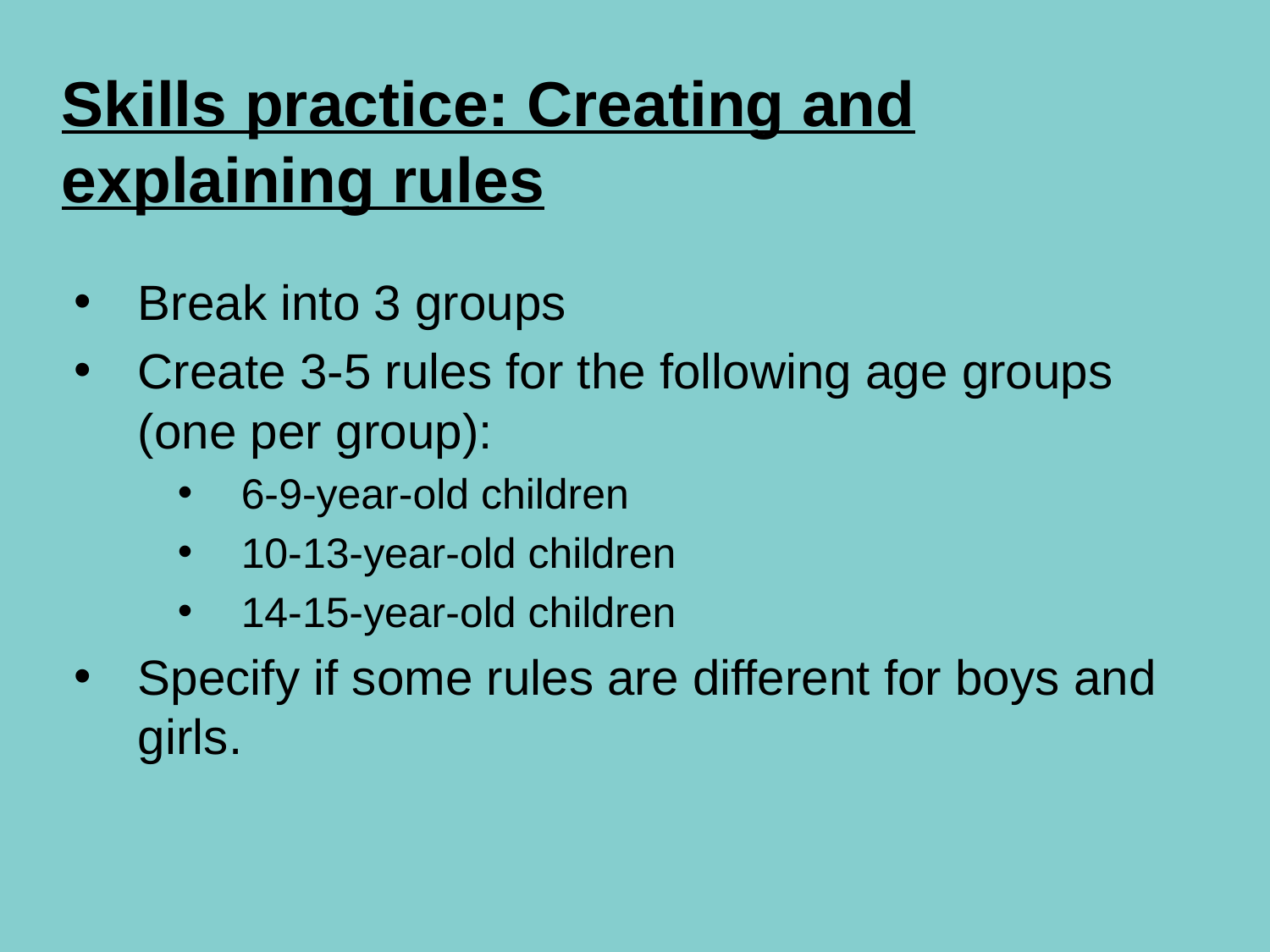

# Skills practice: Creating and explaining rules
Break into 3 groups
Create 3-5 rules for the following age groups (one per group):
6-9-year-old children
10-13-year-old children
14-15-year-old children
Specify if some rules are different for boys and girls.